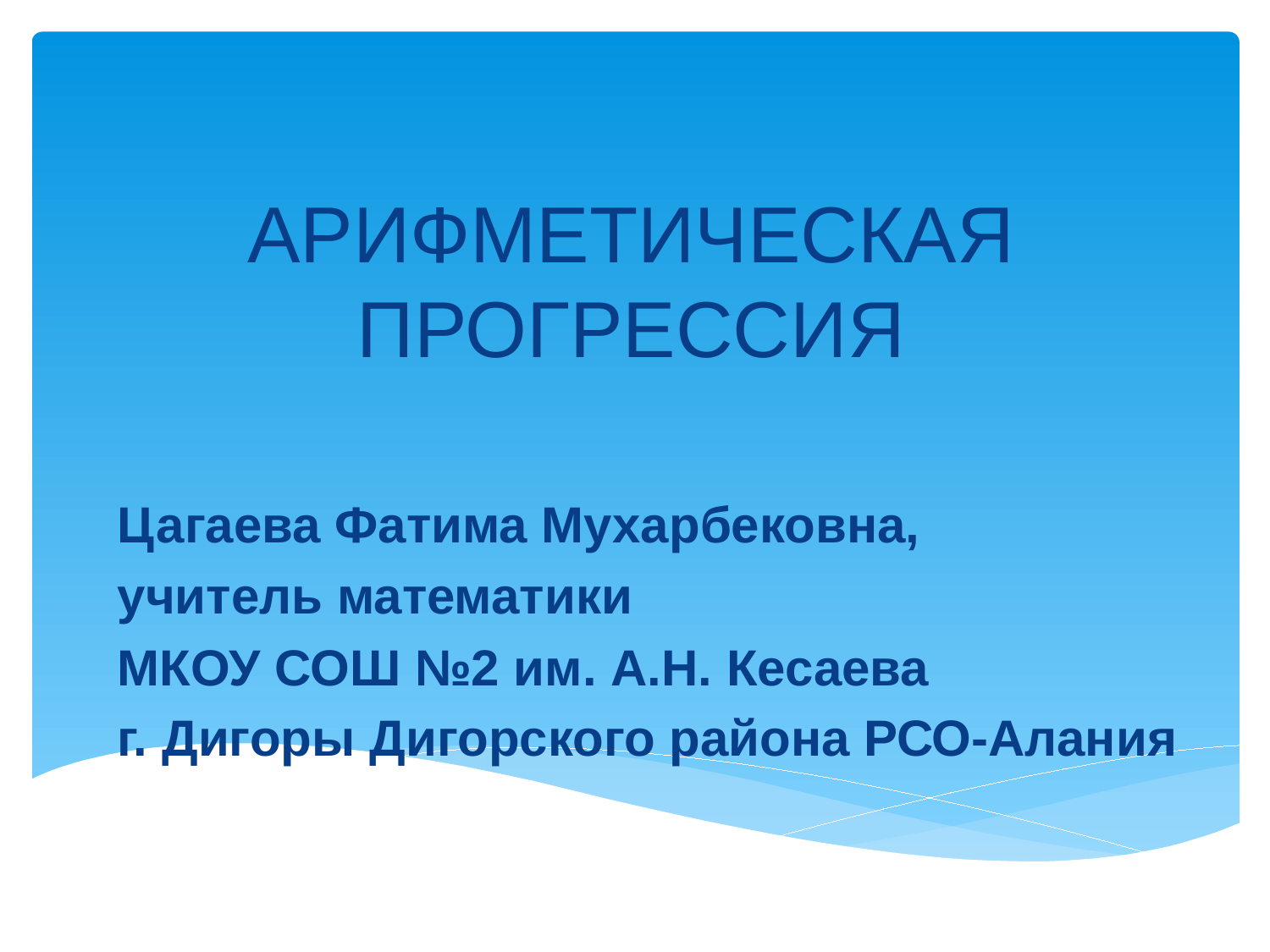

# АРИФМЕТИЧЕСКАЯ ПРОГРЕССИЯ
Цагаева Фатима Мухарбековна,
учитель математики
МКОУ СОШ №2 им. А.Н. Кесаева
г. Дигоры Дигорского района РСО-Алания